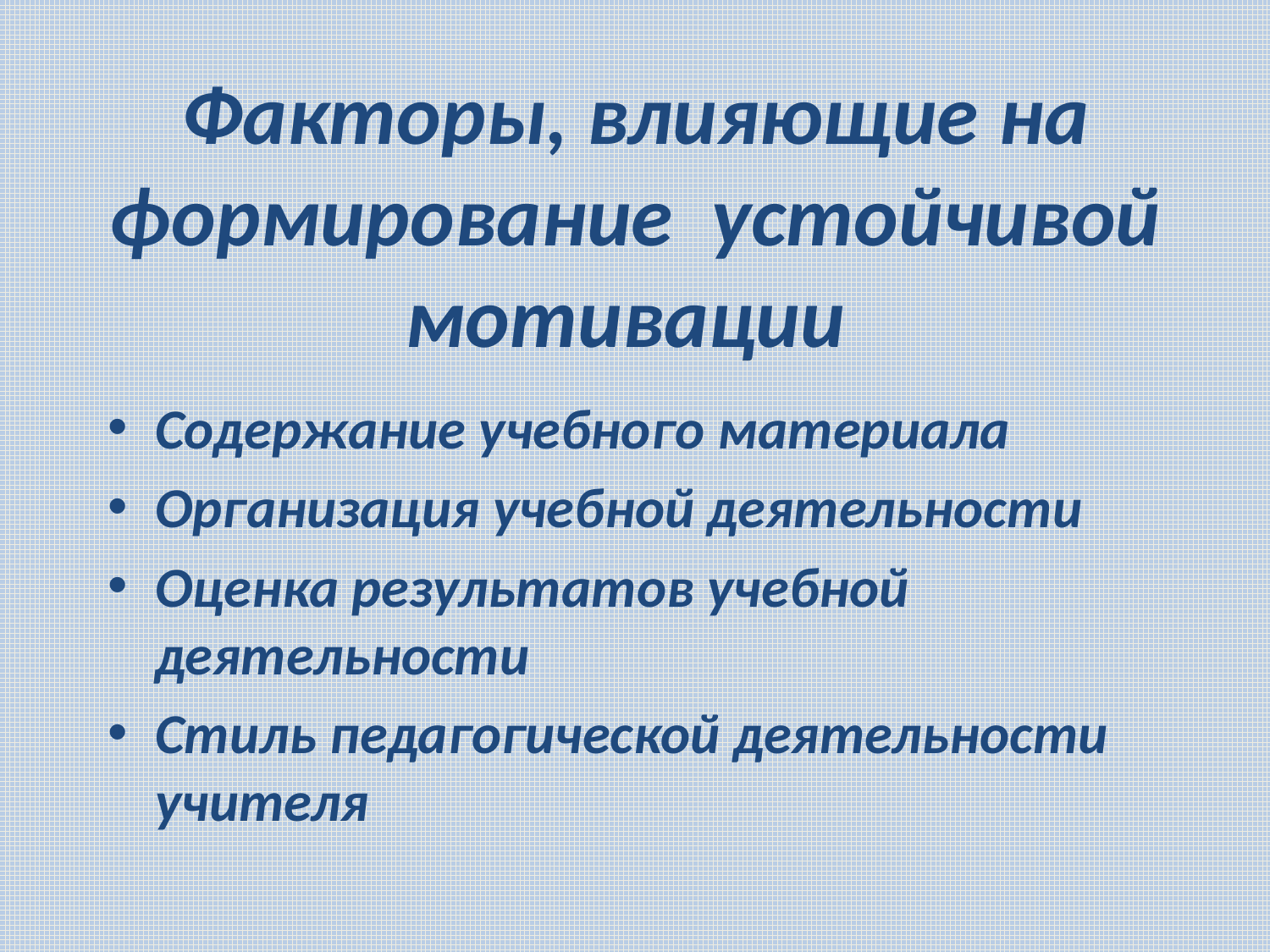

# Факторы, влияющие на формирование  устойчивой мотивации
Содержание учебного материала
Организация учебной деятельности
Оценка результатов учебной 
деятельности
Стиль педагогической деятельности 
учителя